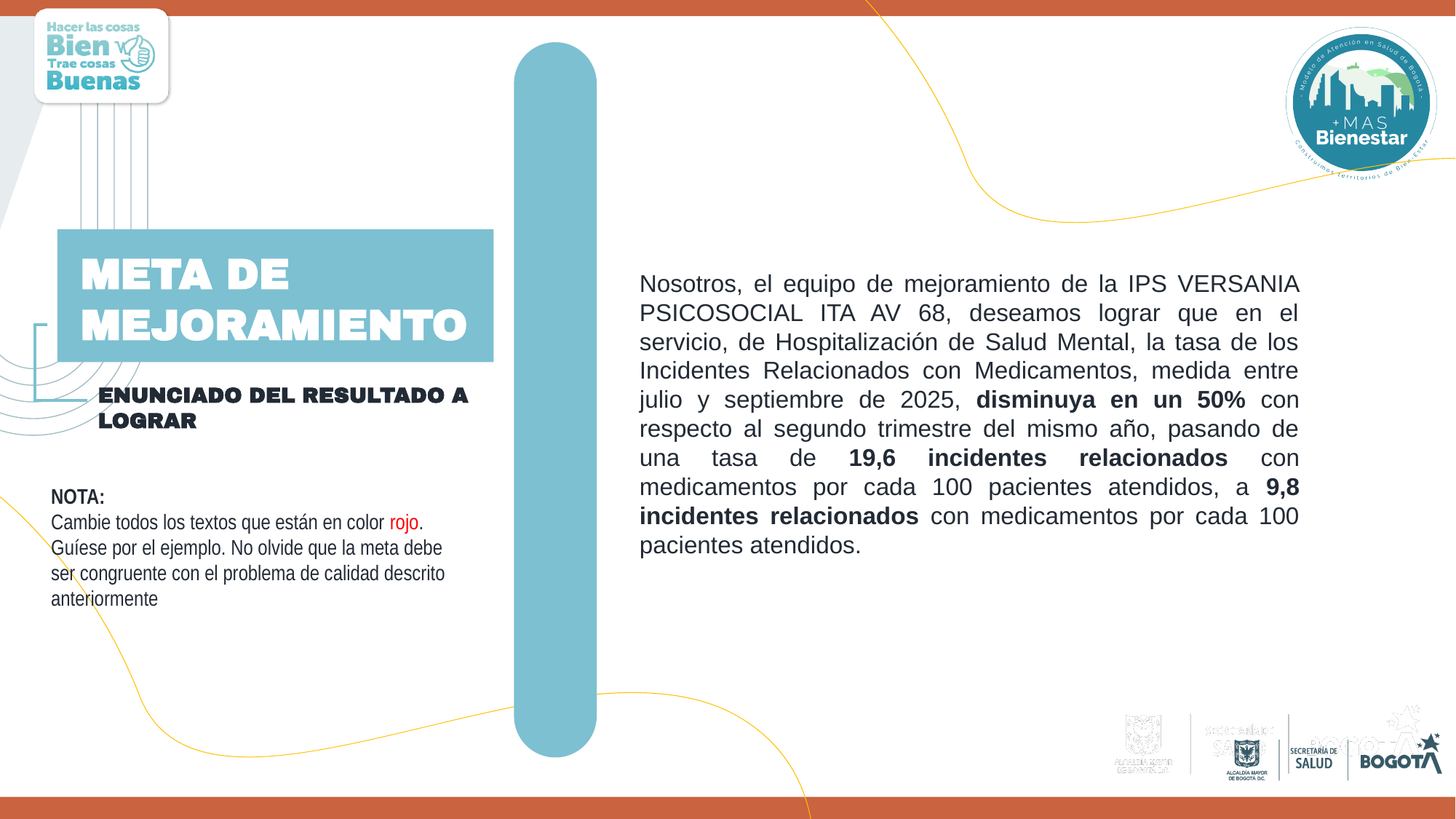

META DE MEJORAMIENTO
Nosotros, el equipo de mejoramiento de la IPS VERSANIA PSICOSOCIAL ITA AV 68, deseamos lograr que en el servicio, de Hospitalización de Salud Mental, la tasa de los Incidentes Relacionados con Medicamentos, medida entre julio y septiembre de 2025, disminuya en un 50% con respecto al segundo trimestre del mismo año, pasando de una tasa de 19,6 incidentes relacionados con medicamentos por cada 100 pacientes atendidos, a 9,8 incidentes relacionados con medicamentos por cada 100 pacientes atendidos.

ENUNCIADO DEL RESULTADO A LOGRAR
NOTA:
Cambie todos los textos que están en color rojo. Guíese por el ejemplo. No olvide que la meta debe ser congruente con el problema de calidad descrito anteriormente